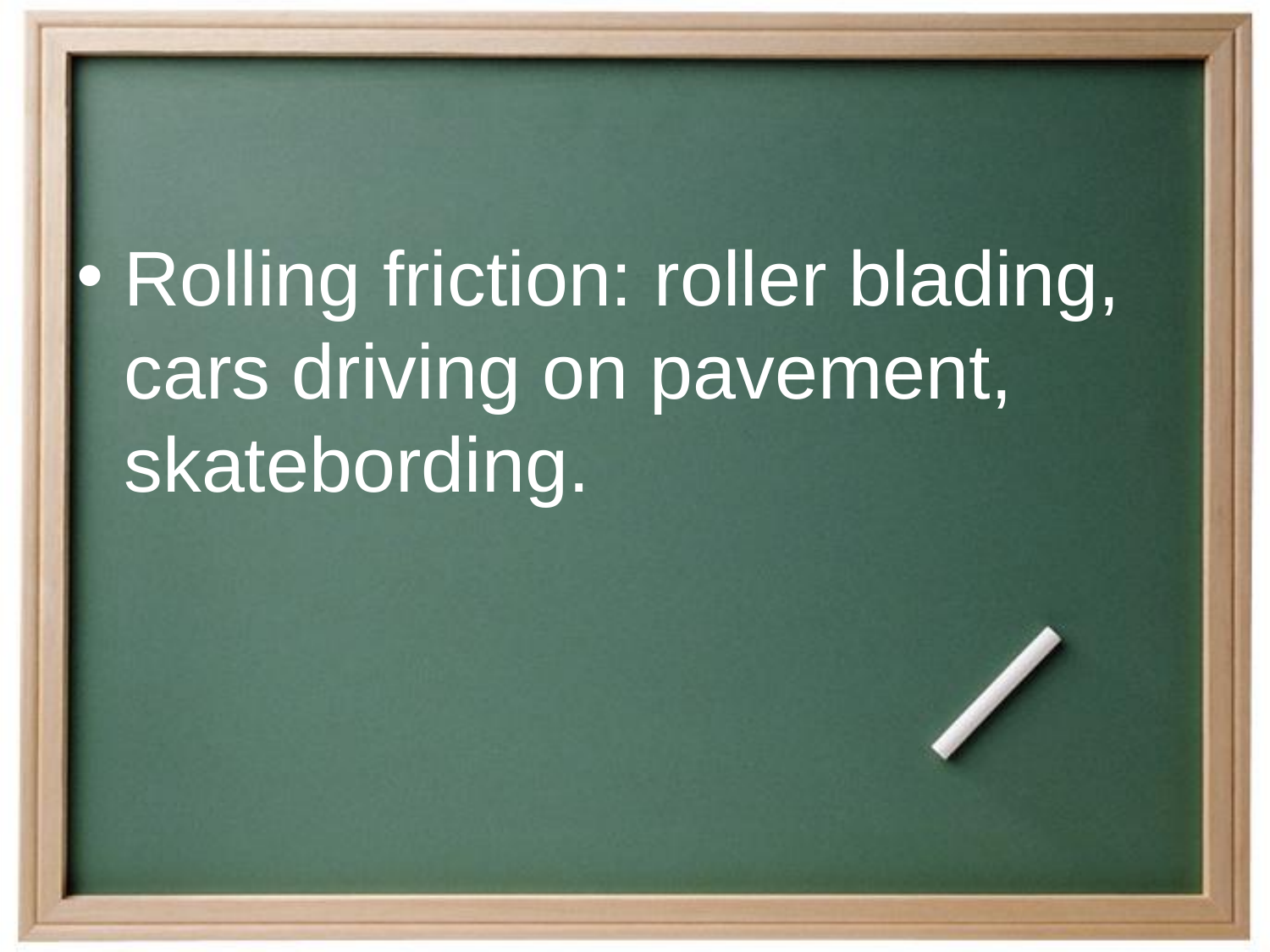

#
Rolling friction: roller blading, cars driving on pavement, skatebording.